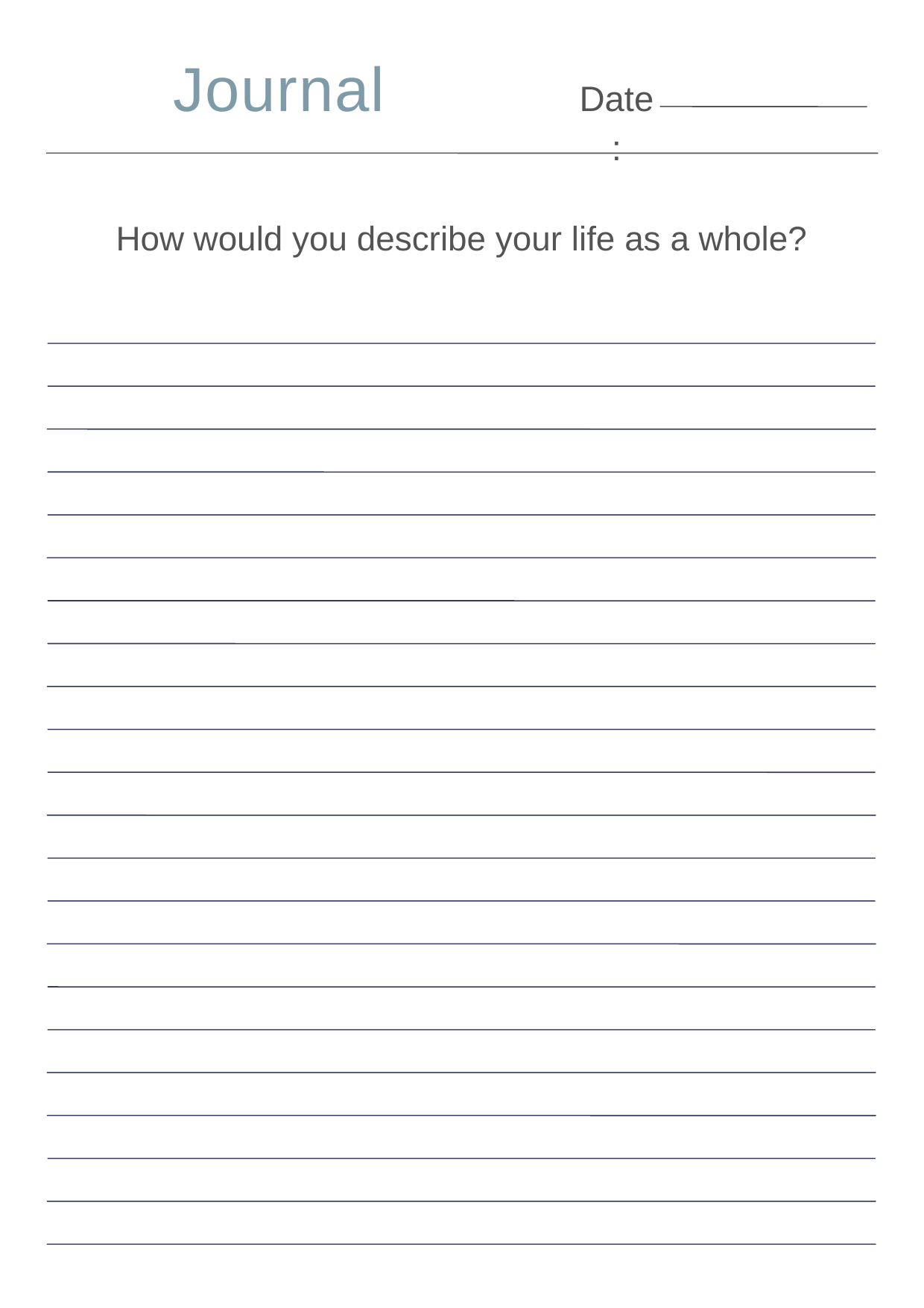

Journal
Date:

How would you describe your life as a whole?